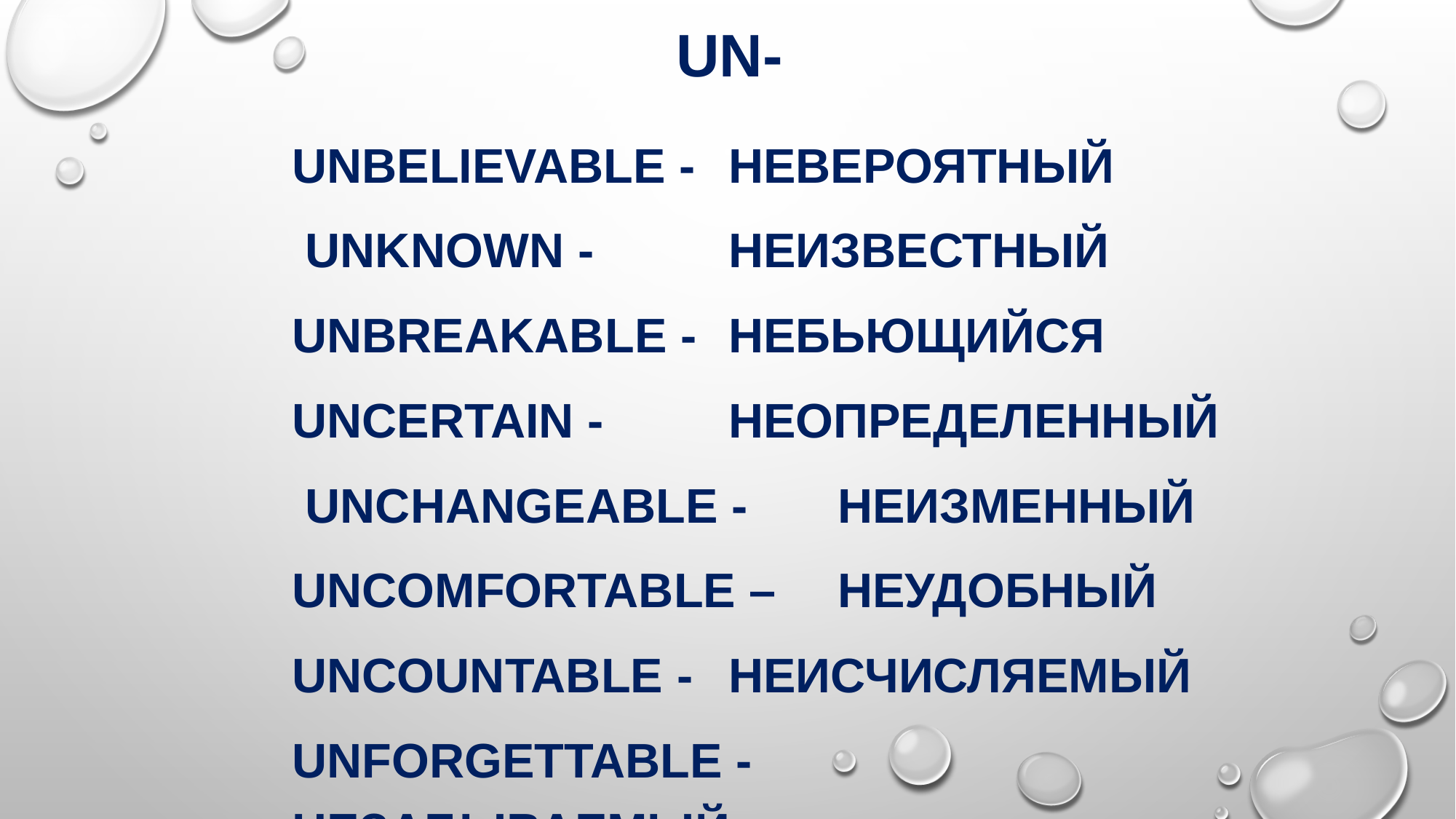

# Un-
Unbelievable - 	невероятный
 unknown - 		неизвестный
unbreakable - 	небьющийся
Uncertain - 		неопределенный
 unchangeable - 	неизменный
uncomfortable – 	неудобный
Uncountable - 	неисчисляемый
Unforgettable - 	незабываемый